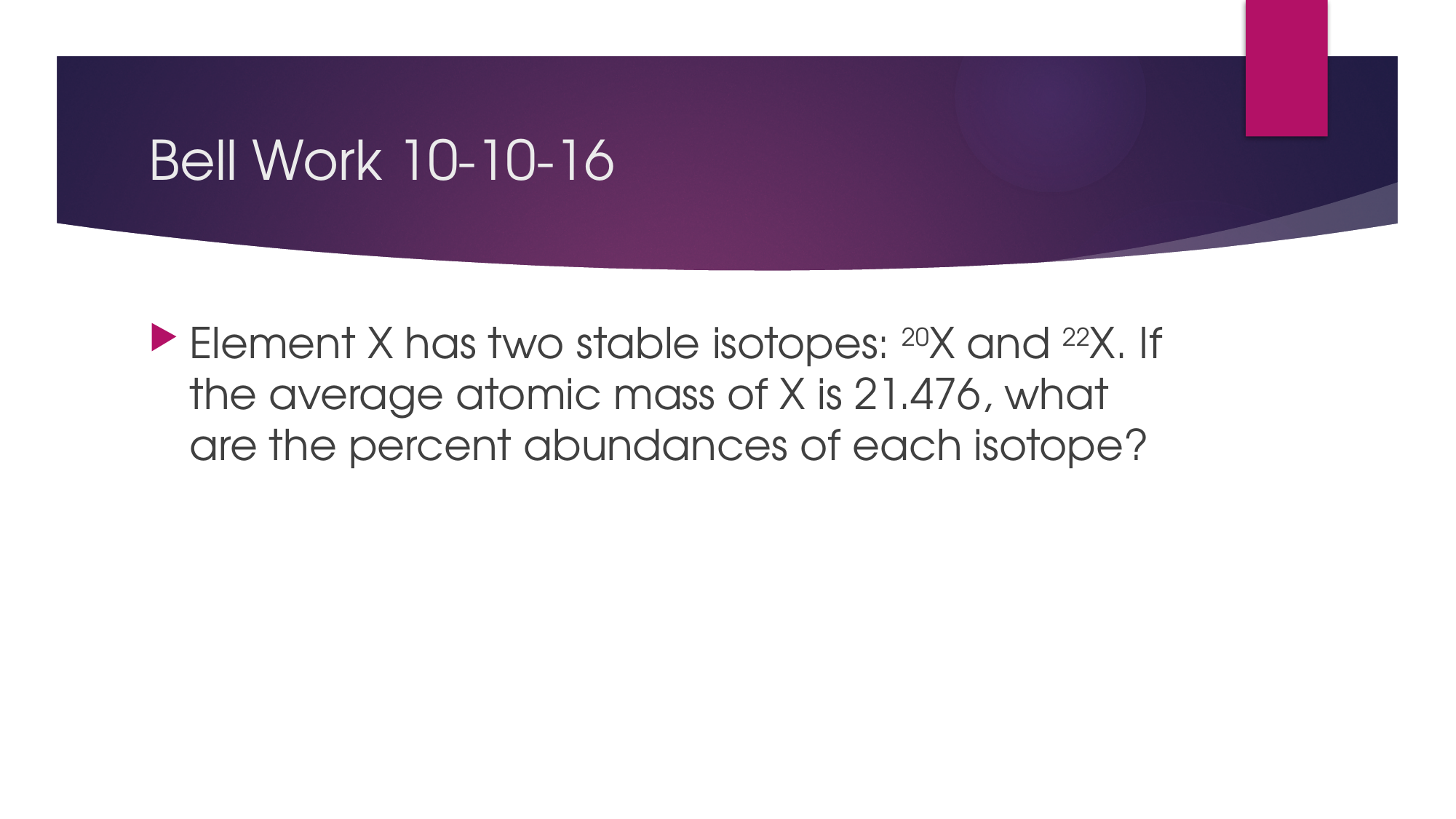

# Bell Work 10-10-16
Element X has two stable isotopes: 20X and 22X. If the average atomic mass of X is 21.476, what are the percent abundances of each isotope?